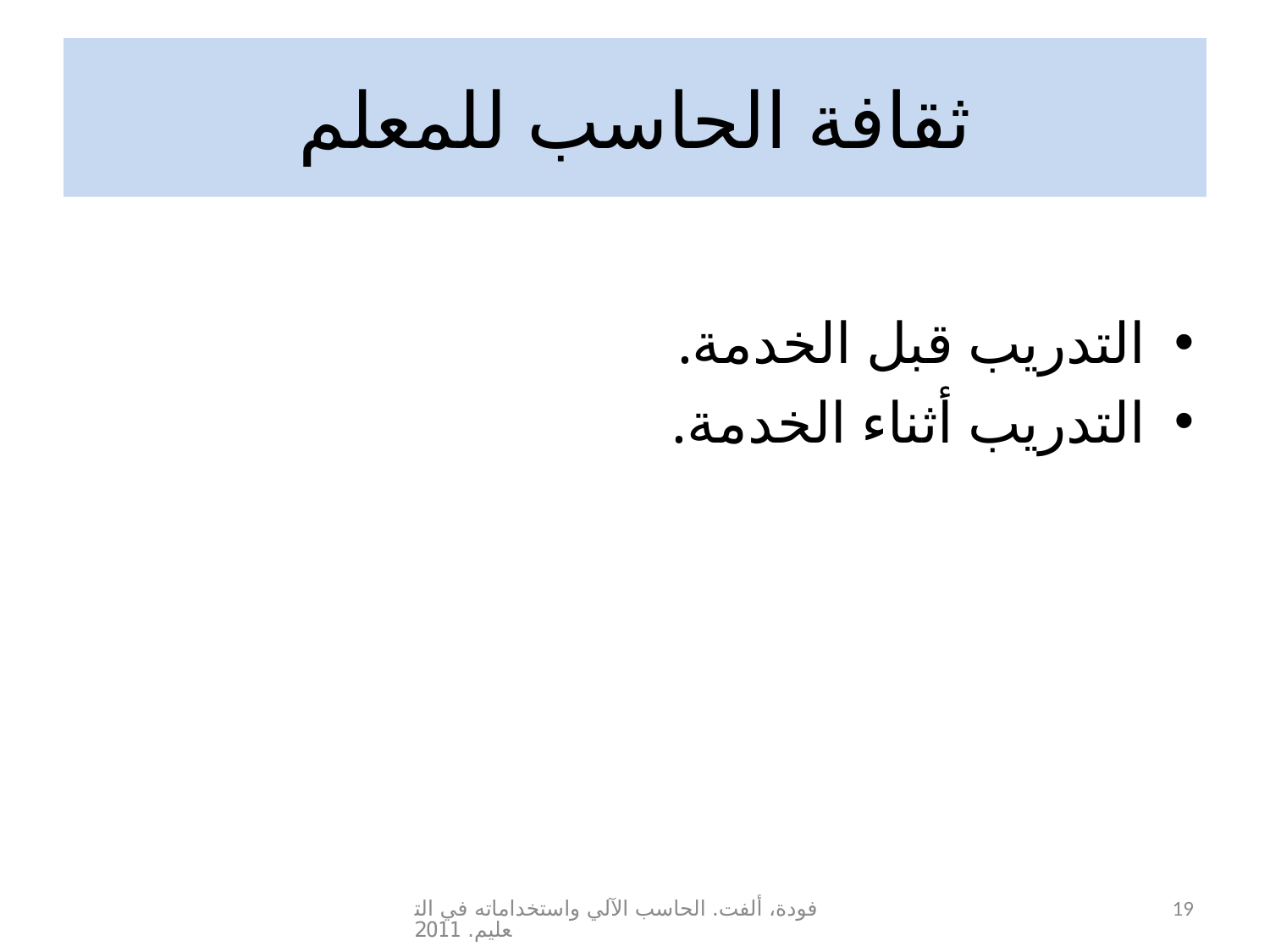

# ثقافة الحاسب للمعلم

التدريب قبل الخدمة.
التدريب أثناء الخدمة.
فودة، ألفت. الحاسب الآلي واستخداماته في التعليم. 2011
19